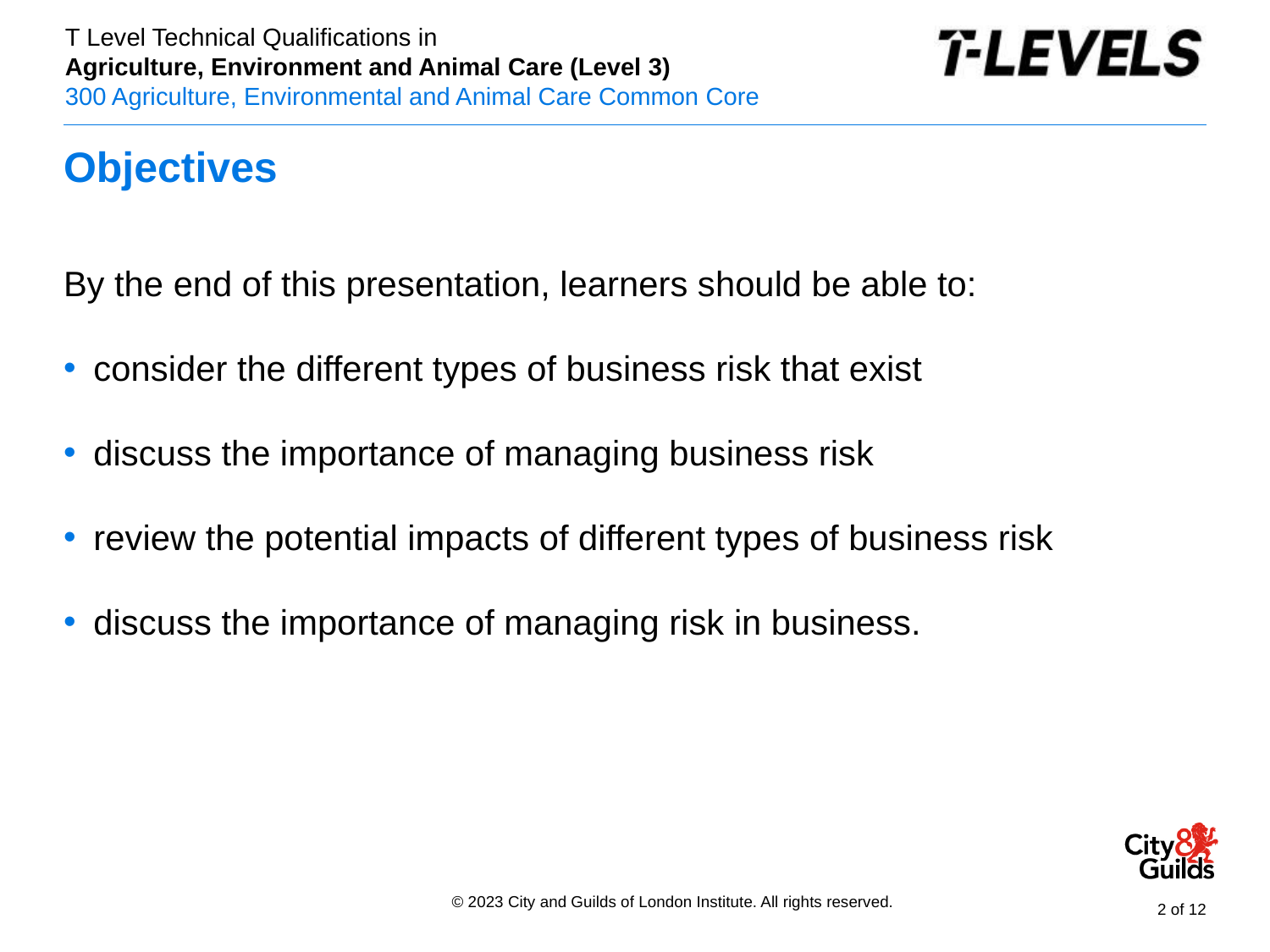

# Objectives

By the end of this presentation, learners should be able to:
consider the different types of business risk that exist
discuss the importance of managing business risk
review the potential impacts of different types of business risk
discuss the importance of managing risk in business.